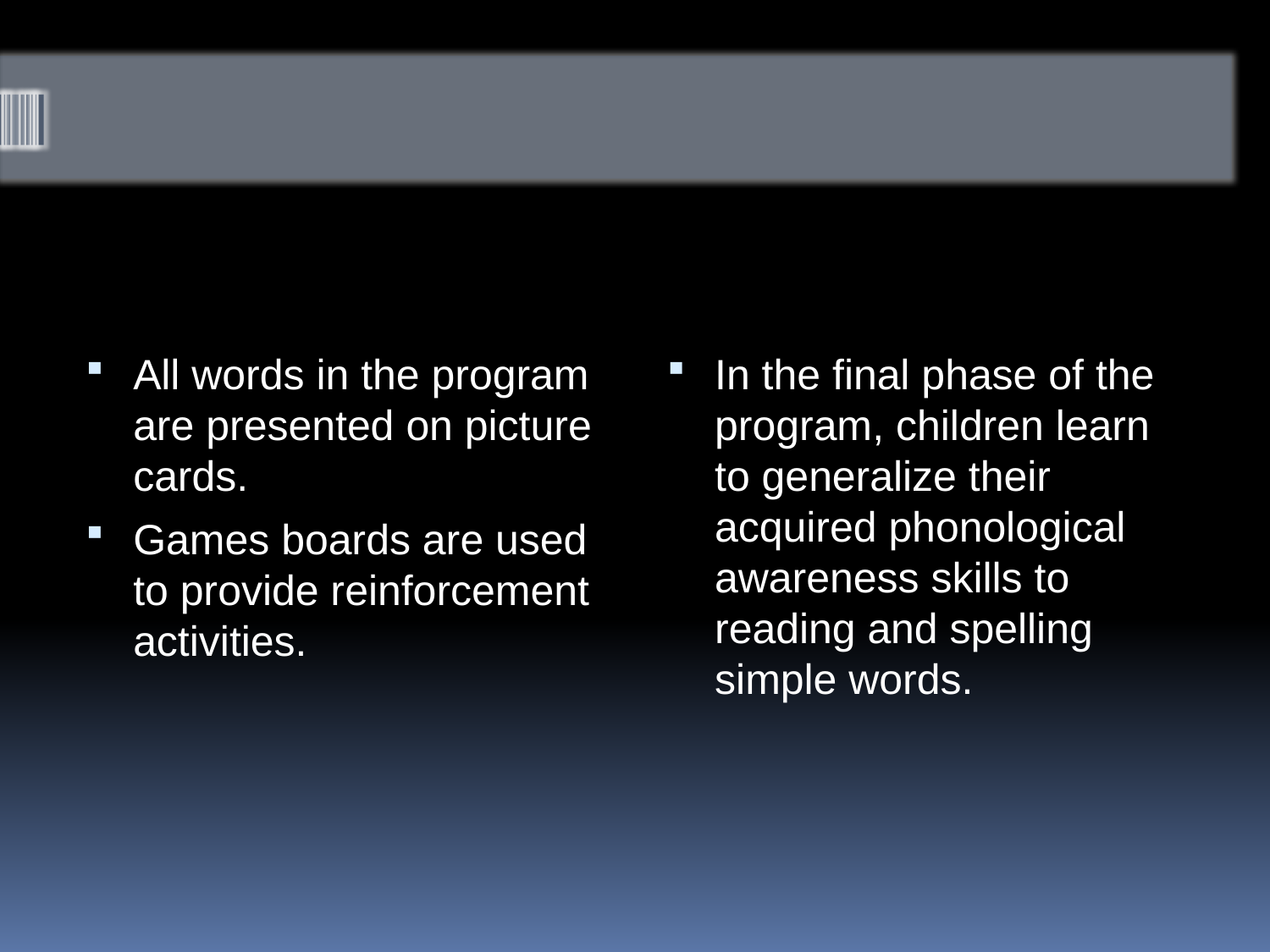

All words in the program are presented on picture cards.
Games boards are used to provide reinforcement activities.
In the final phase of the program, children learn to generalize their acquired phonological awareness skills to reading and spelling simple words.